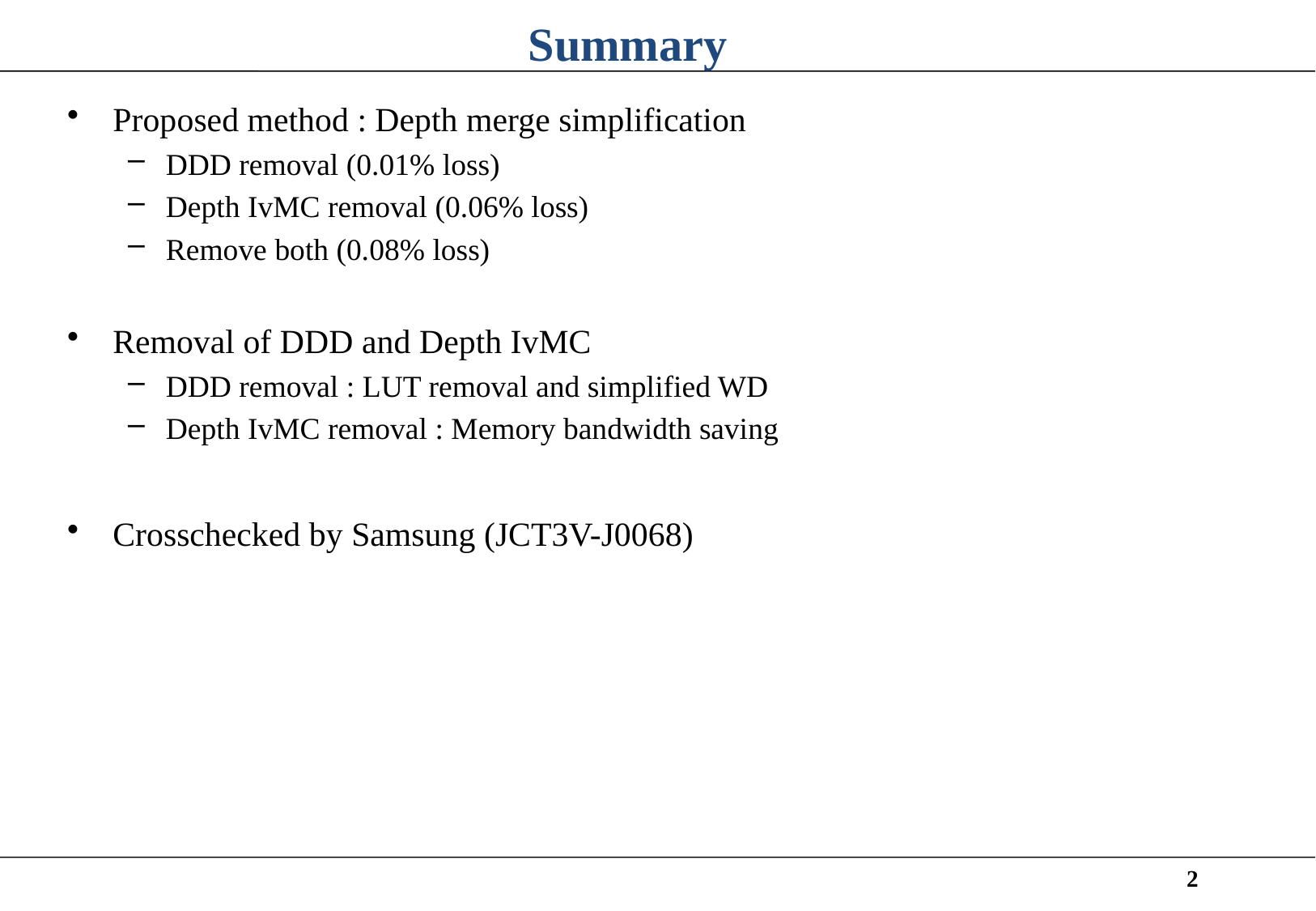

# Summary
Proposed method : Depth merge simplification
DDD removal (0.01% loss)
Depth IvMC removal (0.06% loss)
Remove both (0.08% loss)

Removal of DDD and Depth IvMC
DDD removal : LUT removal and simplified WD
Depth IvMC removal : Memory bandwidth saving

Crosschecked by Samsung (JCT3V-J0068)

2